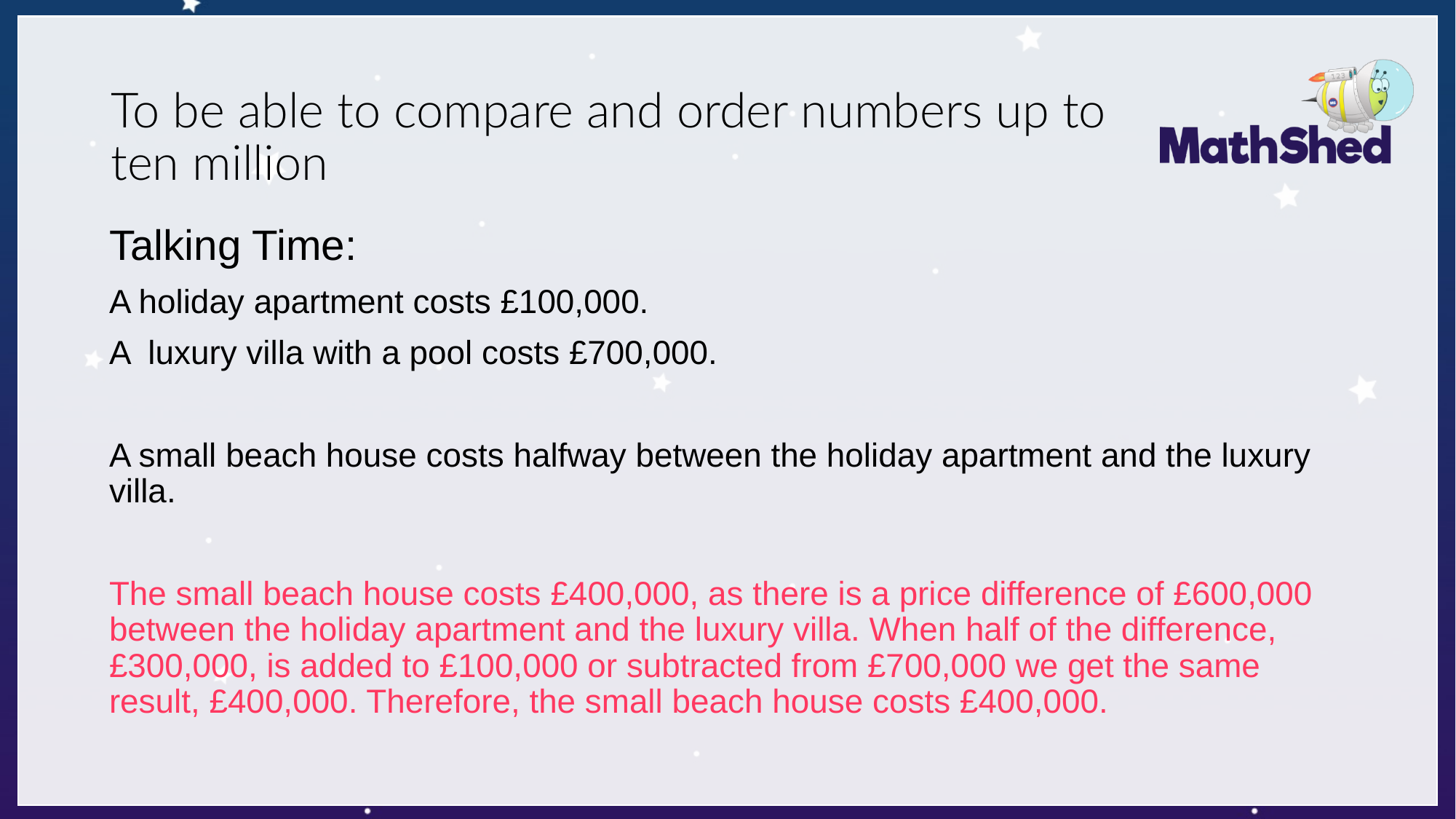

# To be able to compare and order numbers up to ten million
Talking Time:
A holiday apartment costs £100,000.
A  luxury villa with a pool costs £700,000.

A small beach house costs halfway between the holiday apartment and the luxury villa.

The small beach house costs £400,000, as there is a price difference of £600,000 between the holiday apartment and the luxury villa. When half of the difference, £300,000, is added to £100,000 or subtracted from £700,000 we get the same result, £400,000. Therefore, the small beach house costs £400,000.